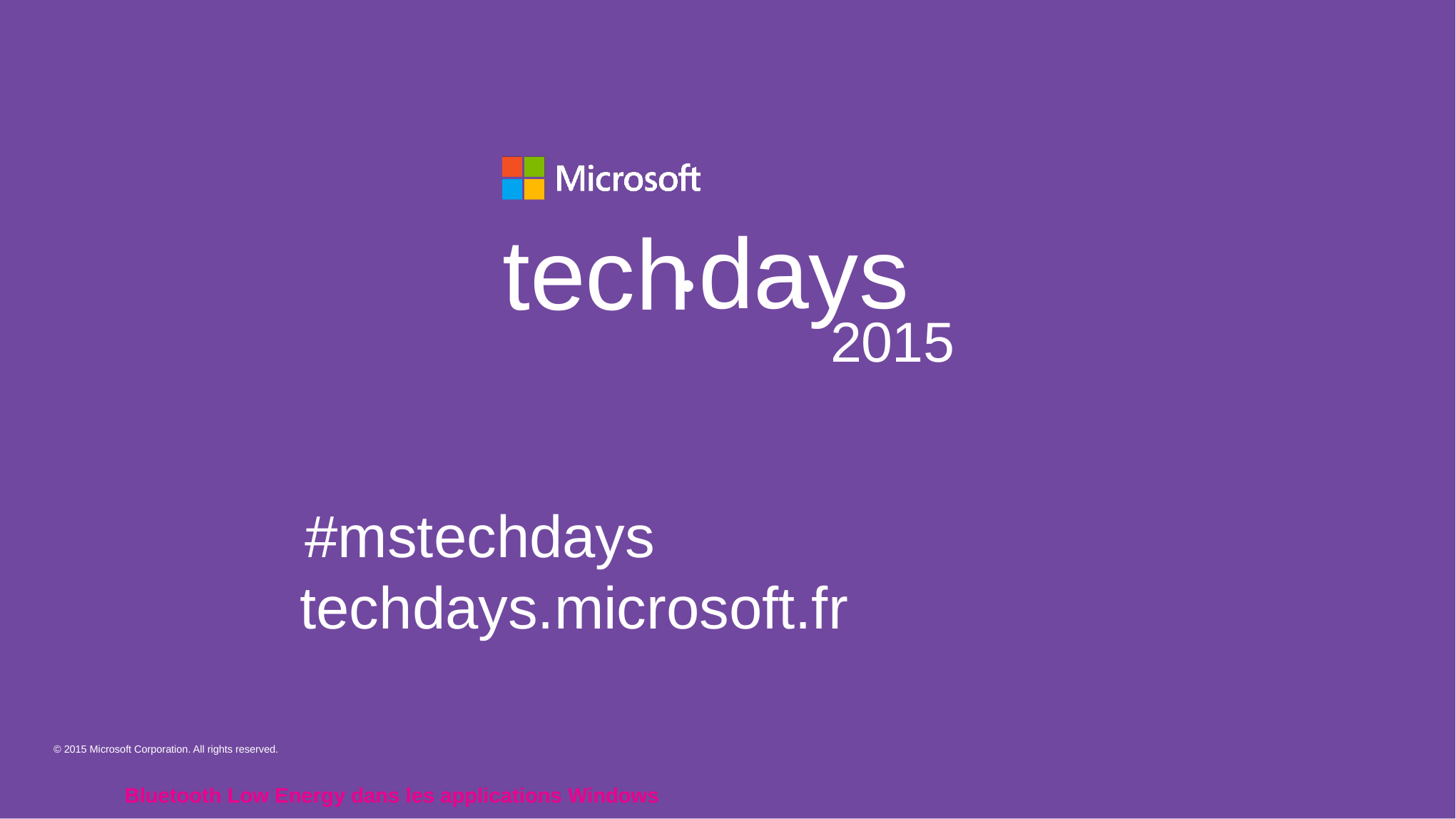

Bluetooth Low Energy dans les applications Windows